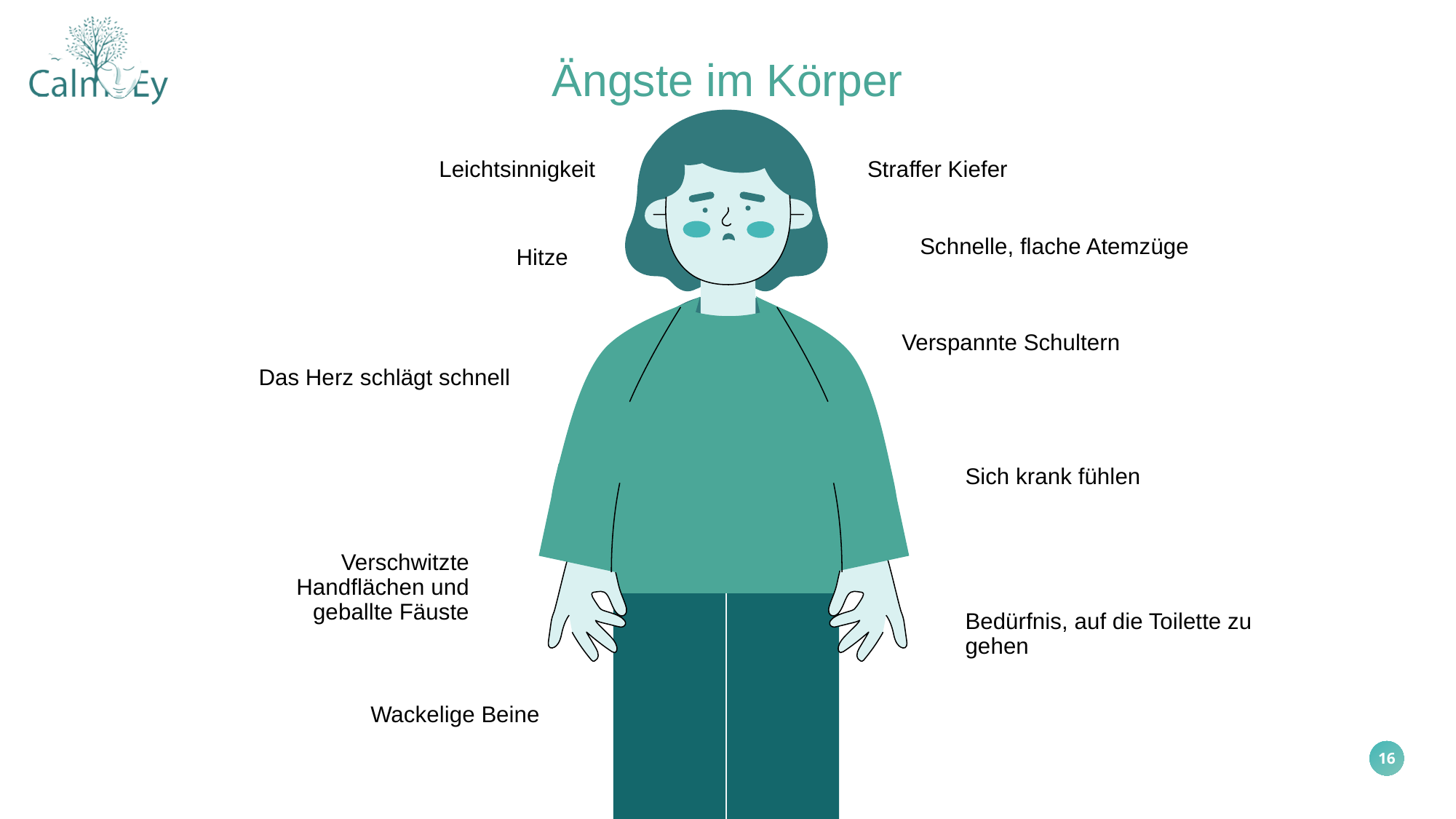

Ängste im Körper

Leichtsinnigkeit
Straffer Kiefer

Schnelle, flache Atemzüge
Hitze

Verspannte Schultern
Das Herz schlägt schnell
Sich krank fühlen

Verschwitzte Handflächen und geballte Fäuste

Bedürfnis, auf die Toilette zu gehen
Wackelige Beine